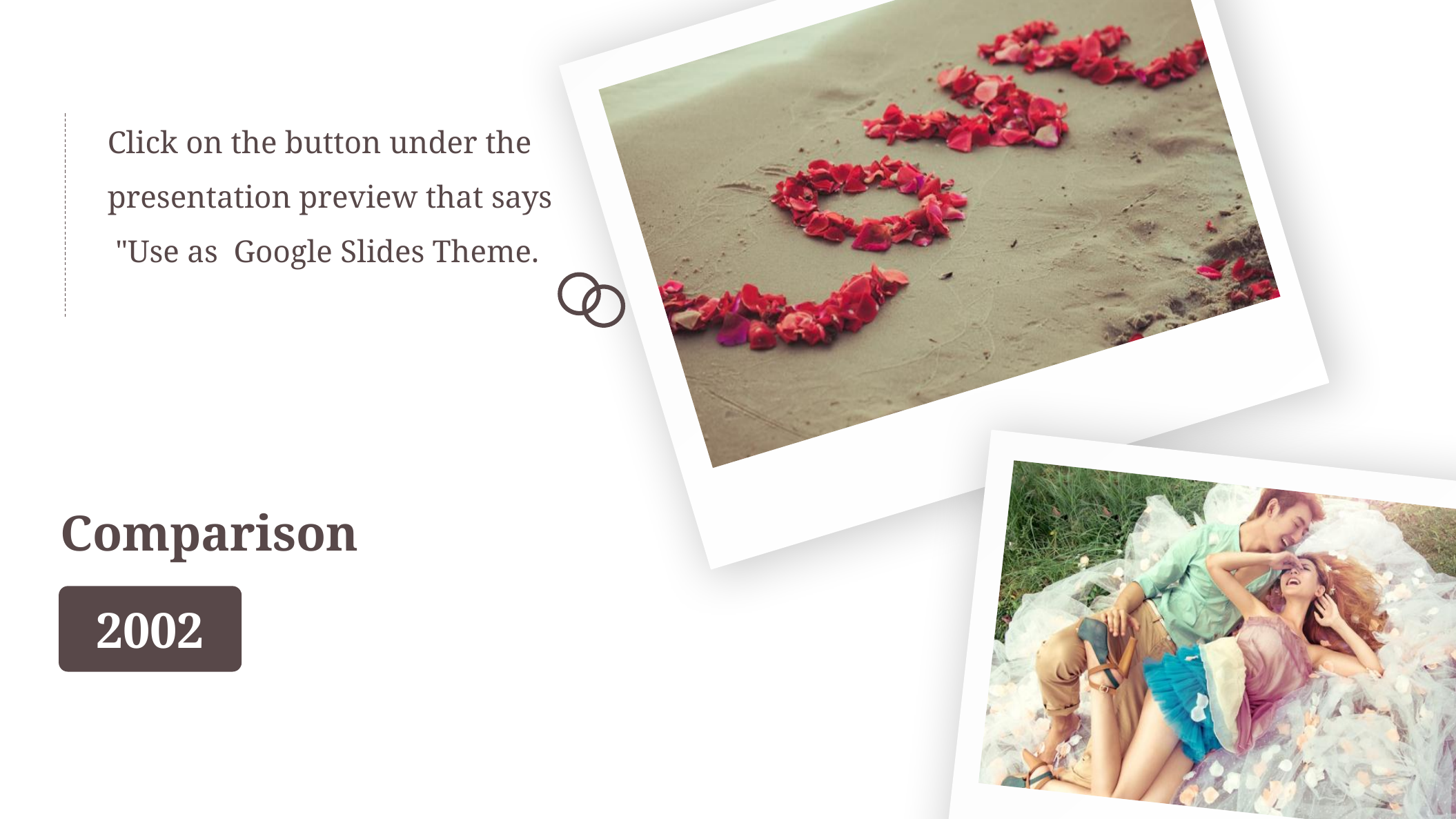

Click on the button under the  presentation preview that says
 "Use as  Google Slides Theme.

Comparison
2002